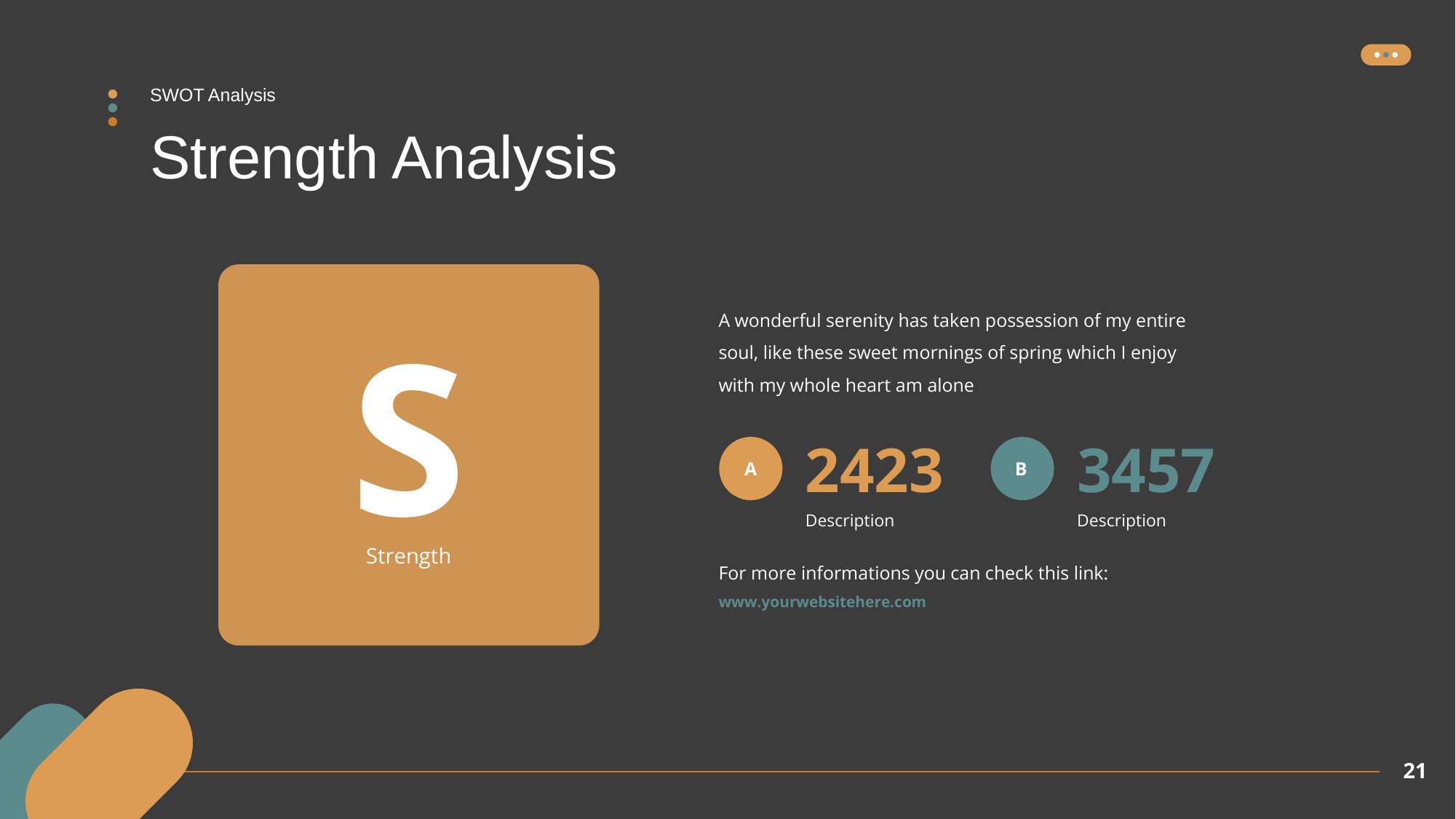

SWOT Analysis
# Strength Analysis

A wonderful serenity has taken possession of my entire soul, like these sweet mornings of spring which I enjoy with my whole heart am alone
S
2423
3457

A
B
Description
Description
Strength
For more informations you can check this link:
www.yourwebsitehere.com
21